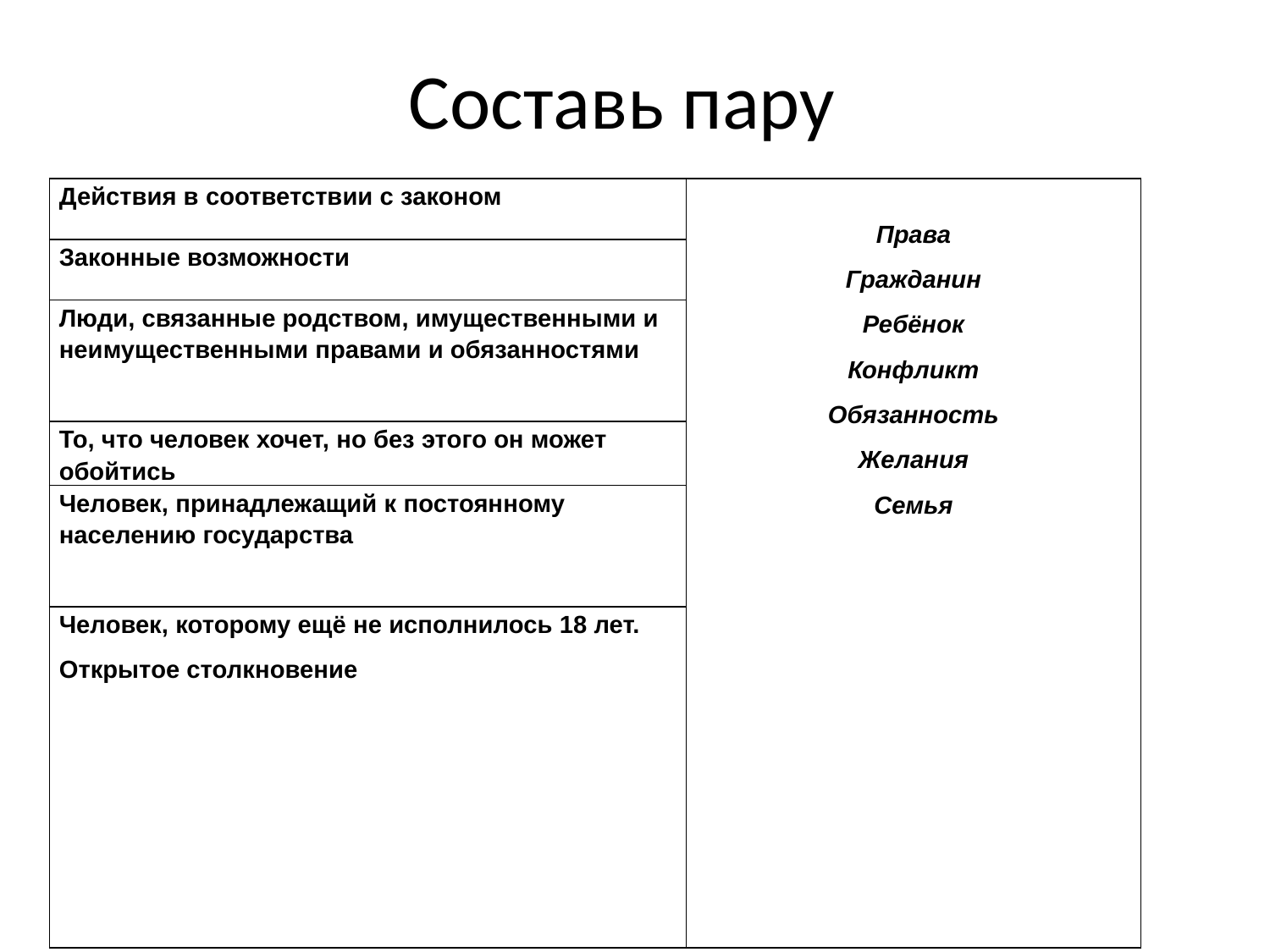

# Составь пару
| Действия в соответствии с законом | Права Гражданин Ребёнок Конфликт Обязанность Желания Семья |
| --- | --- |
| Законные возможности |  |
| Люди, связанные родством, имущественными и неимущественными правами и обязанностями |  |
| То, что человек хочет, но без этого он может обойтись |  |
| Человек, принадлежащий к постоянному населению государства |  |
| Человек, которому ещё не исполнилось 18 лет. Открытое столкновение |  |